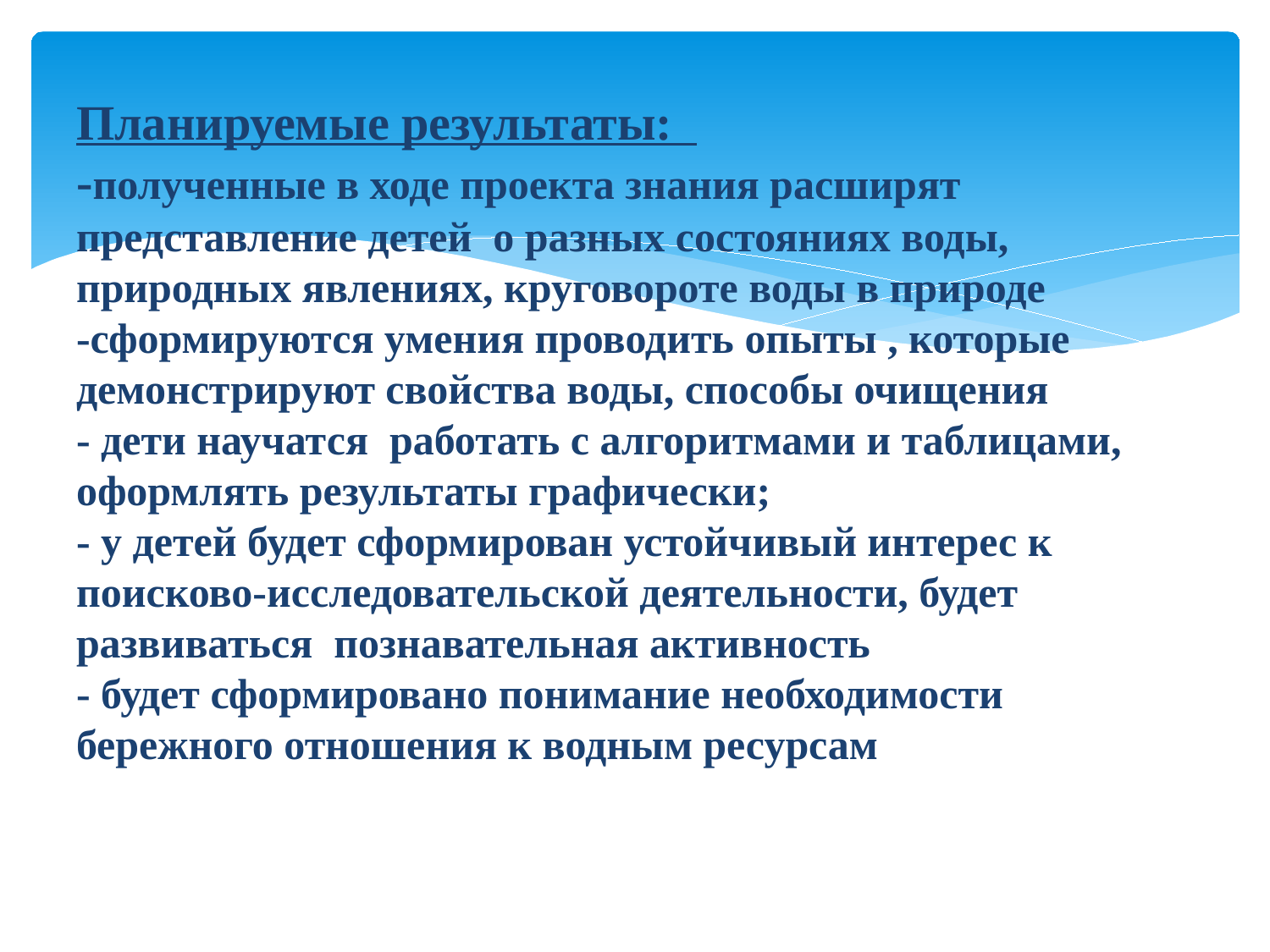

# Планируемые результаты: -полученные в ходе проекта знания расширят представление детей  о разных состояниях воды, природных явлениях, круговороте воды в природе -сформируются умения проводить опыты , которые демонстрируют свойства воды, способы очищения - дети научатся  работать с алгоритмами и таблицами, оформлять результаты графически; - у детей будет сформирован устойчивый интерес к поисково-исследовательской деятельности, будет развиваться  познавательная активность - будет сформировано понимание необходимости бережного отношения к водным ресурсам